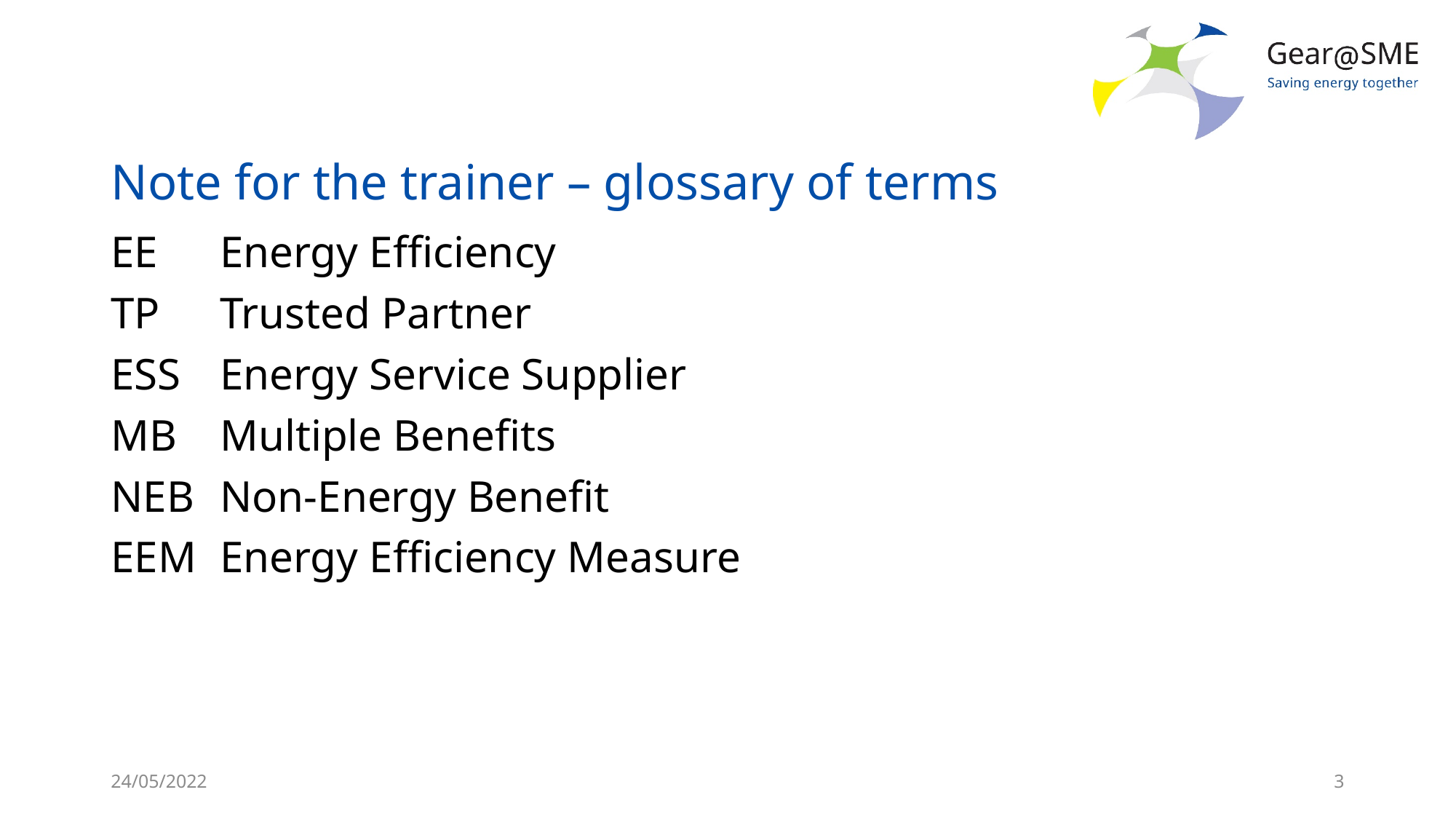

# Note for the trainer – glossary of terms
EE	Energy Efficiency
TP	Trusted Partner
ESS	Energy Service Supplier
MB	Multiple Benefits
NEB	Non-Energy Benefit
EEM	Energy Efficiency Measure

24/05/2022
3